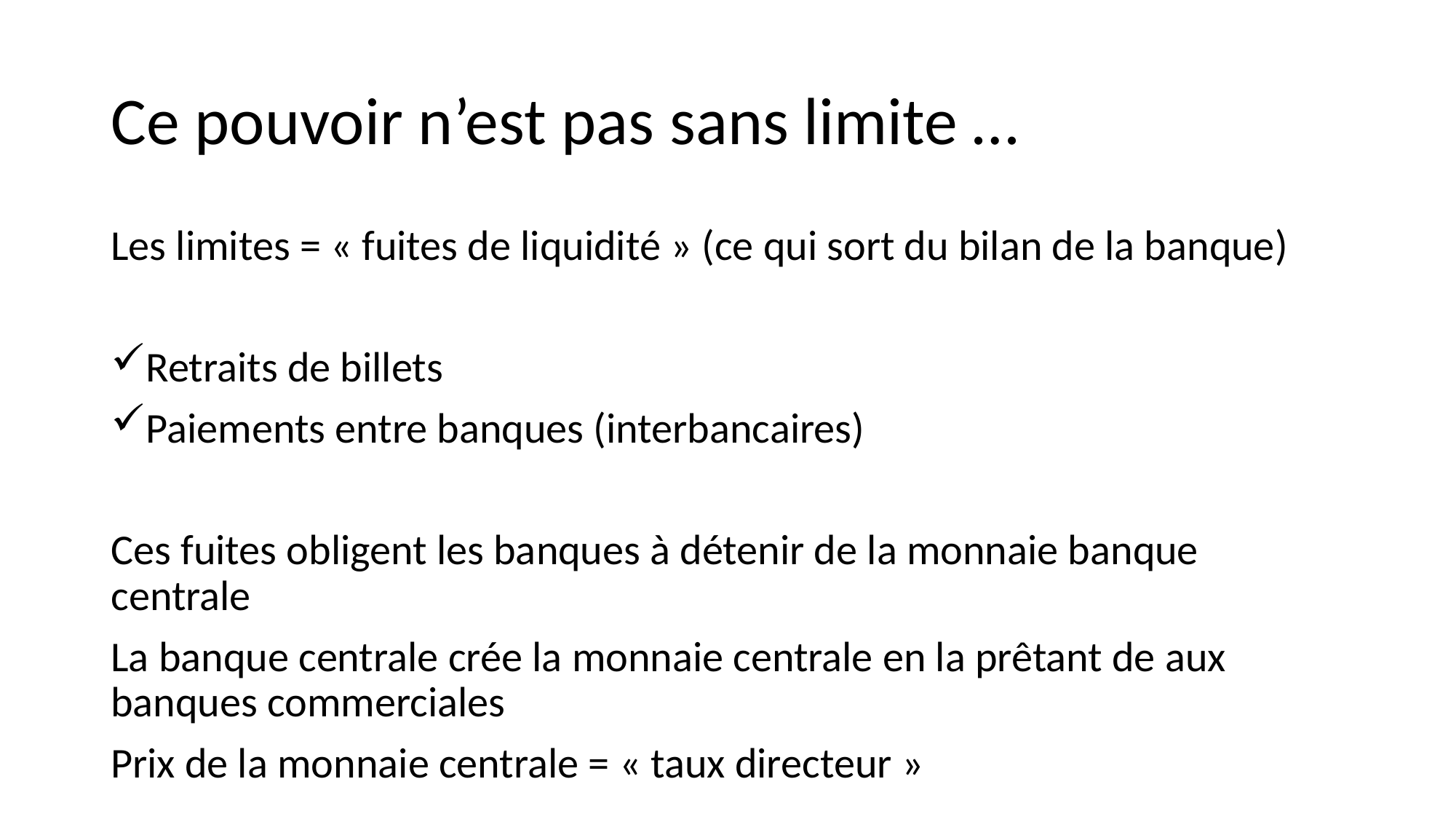

# Ce pouvoir n’est pas sans limite …
Les limites = « fuites de liquidité » (ce qui sort du bilan de la banque)

Retraits de billets
Paiements entre banques (interbancaires)

Ces fuites obligent les banques à détenir de la monnaie banque centrale
La banque centrale crée la monnaie centrale en la prêtant de aux banques commerciales
Prix de la monnaie centrale = « taux directeur »